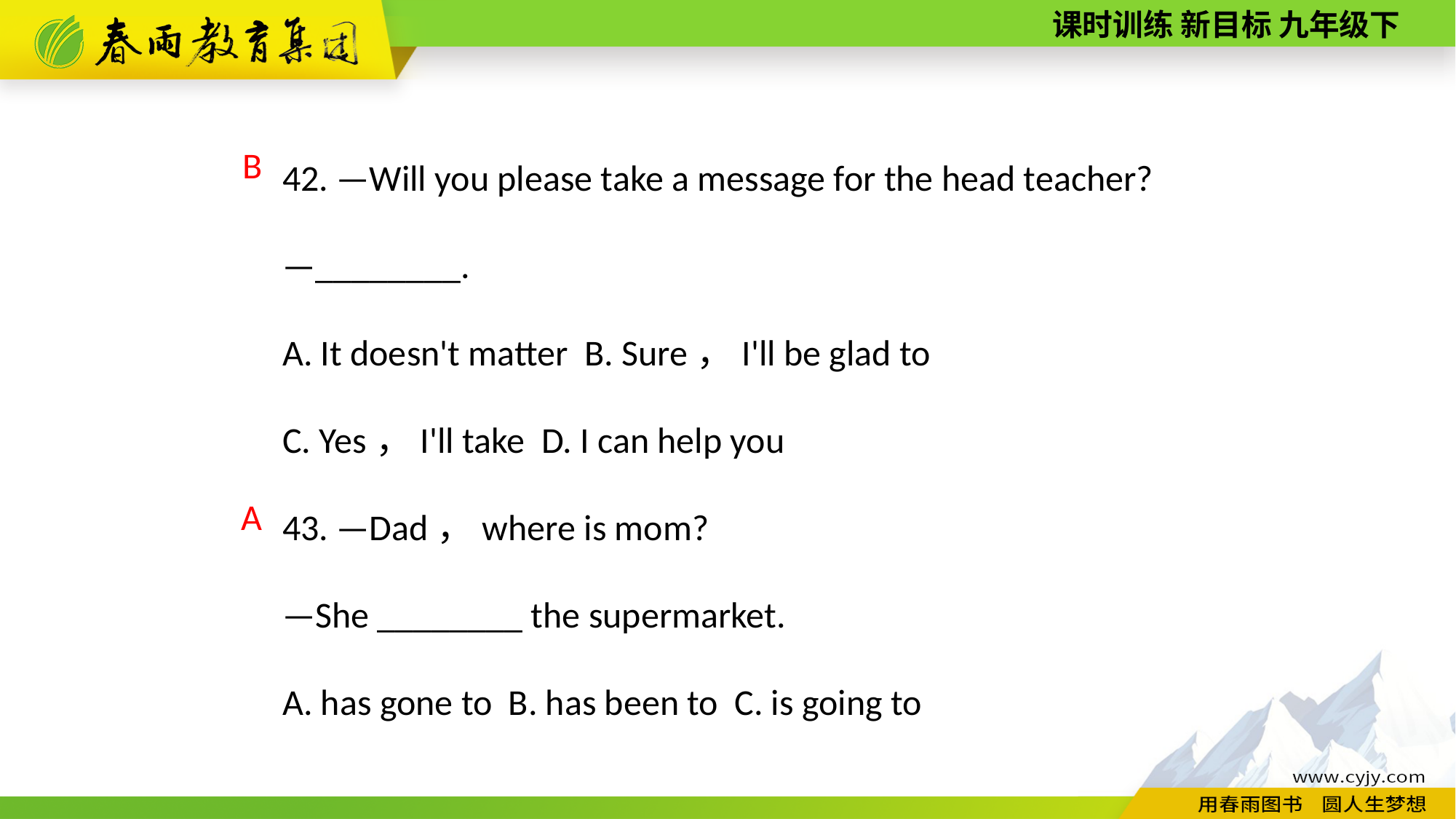

42. —Will you please take a message for the head teacher?
—________.
A. It doesn't matter  B. Sure，I'll be glad to
C. Yes，I'll take  D. I can help you
43. —Dad，where is mom?
—She ________ the supermarket.
A. has gone to  B. has been to  C. is going to
B
A